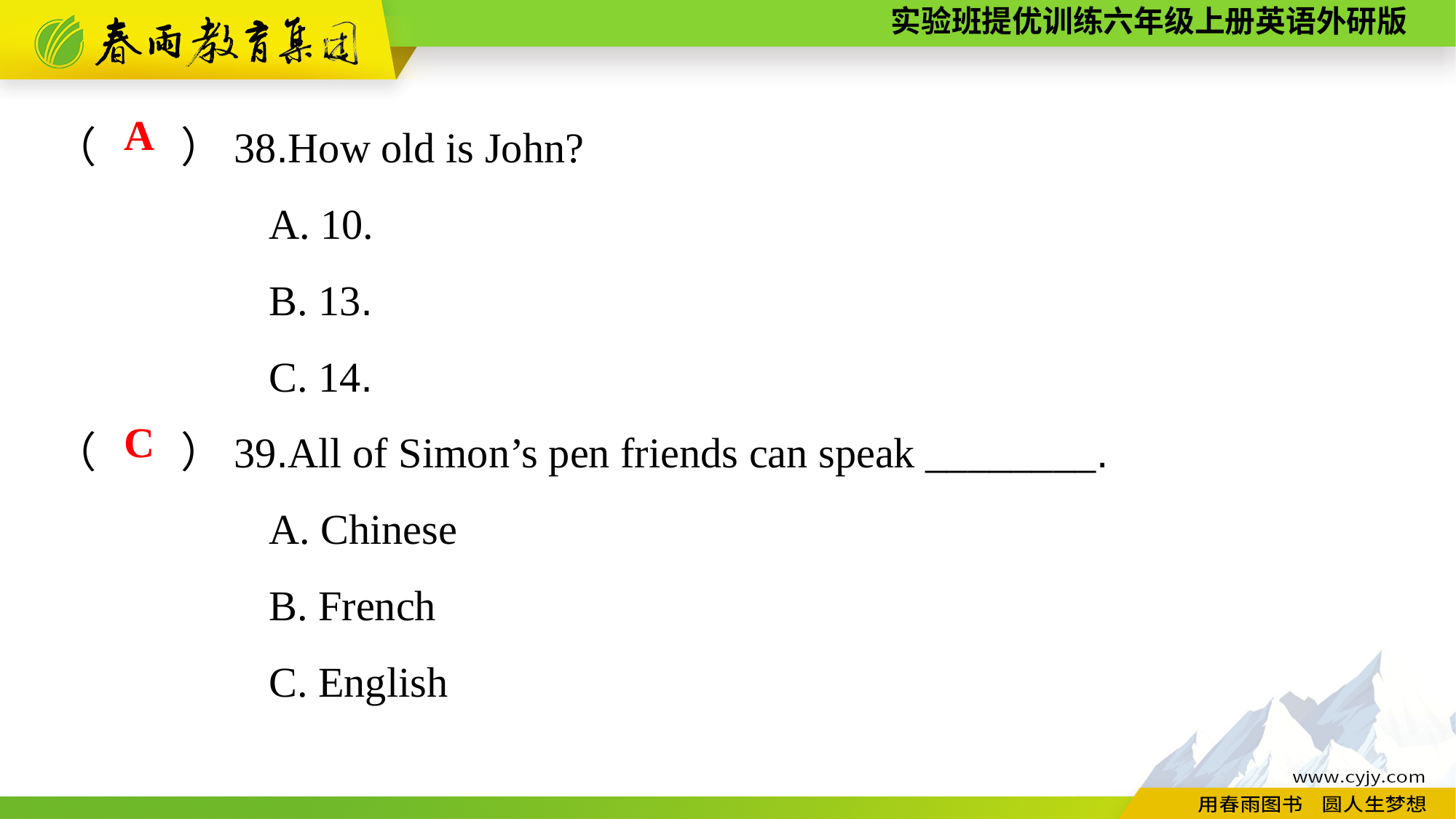

（　　）38.How old is John?
A. 10.
B. 13.
C. 14.
（　　）39.All of Simon’s pen friends can speak ________.
A. Chinese
B. French
C. English
A
C